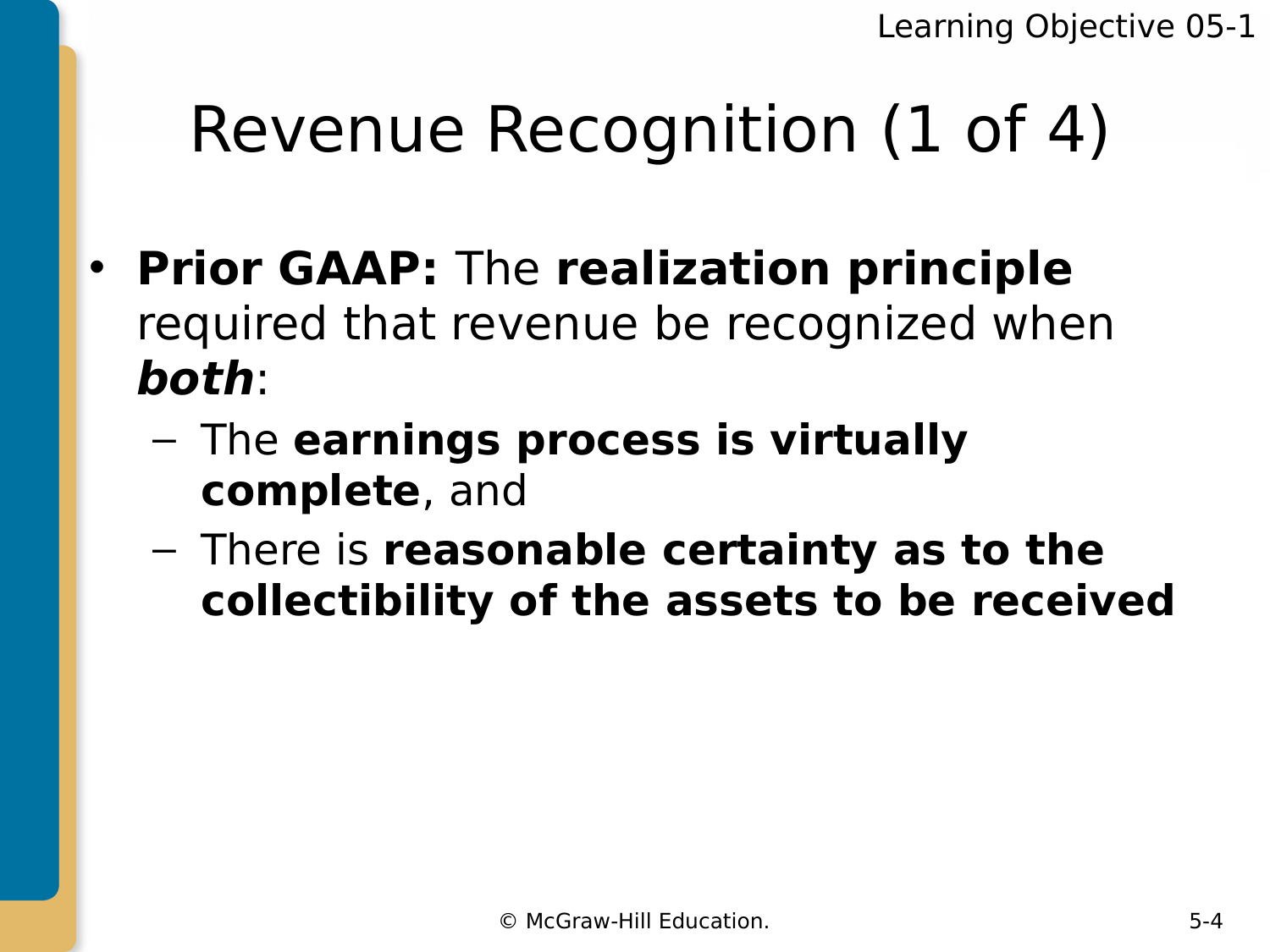

Learning Objective 05-1
# Revenue Recognition (1 of 4)
Prior GAAP: The realization principle required that revenue be recognized when both:
The earnings process is virtually complete, and
There is reasonable certainty as to the collectibility of the assets to be received